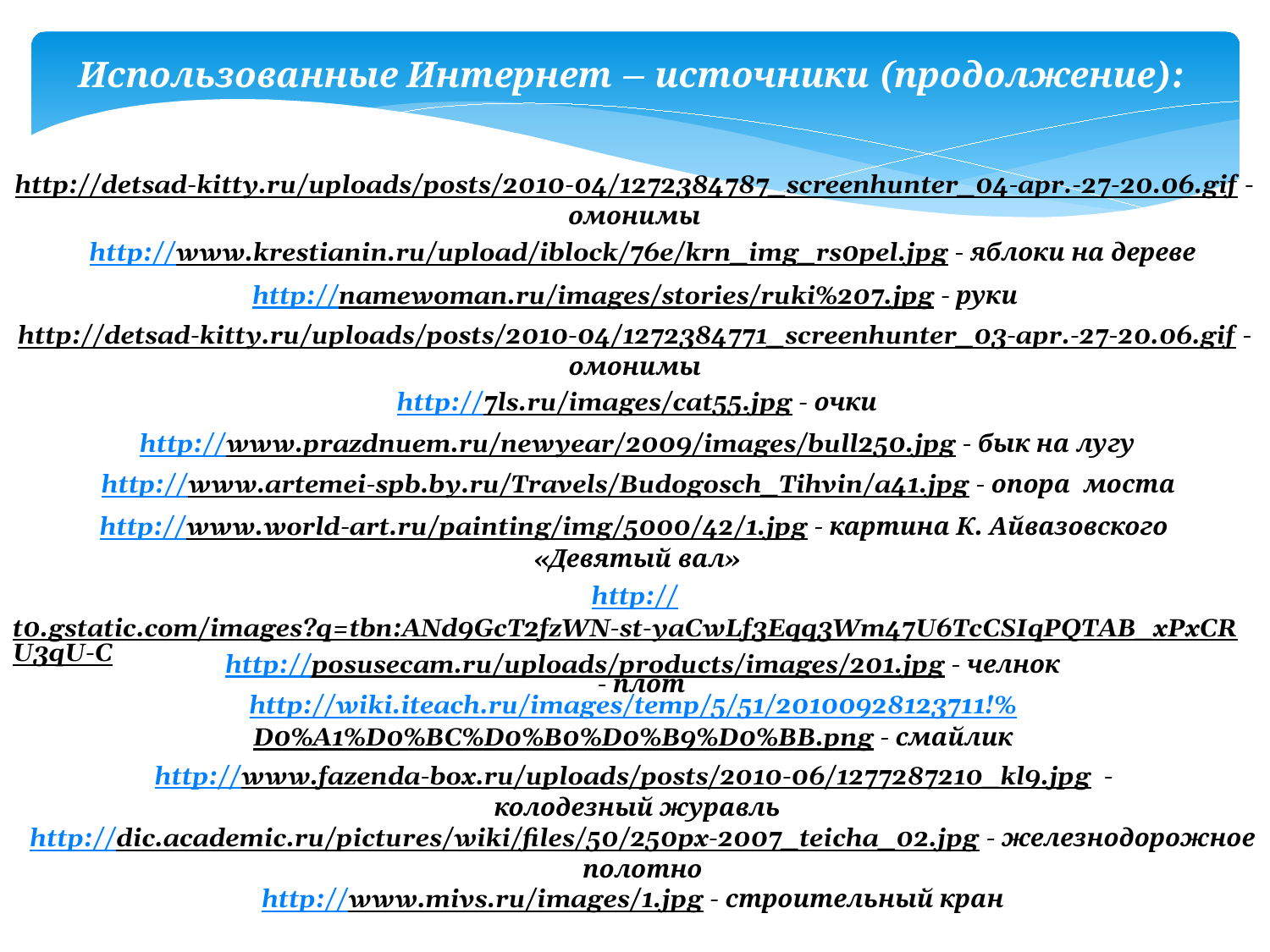

Использованные Интернет – источники (продолжение):
http://detsad-kitty.ru/uploads/posts/2010-04/1272384787_screenhunter_04-apr.-27-20.06.gif - омонимы
http://www.krestianin.ru/upload/iblock/76e/krn_img_rs0pel.jpg - яблоки на дереве
http://namewoman.ru/images/stories/ruki%207.jpg - руки
http://detsad-kitty.ru/uploads/posts/2010-04/1272384771_screenhunter_03-apr.-27-20.06.gif - омонимы
http://7ls.ru/images/cat55.jpg - очки
http://www.prazdnuem.ru/newyear/2009/images/bull250.jpg - бык на лугу
http://www.artemei-spb.by.ru/Travels/Budogosch_Tihvin/a41.jpg - опора  моста
http://www.world-art.ru/painting/img/5000/42/1.jpg - картина К. Айвазовского
«Девятый вал»
http://t0.gstatic.com/images?q=tbn:ANd9GcT2fzWN-st-yaCwLf3Eqq3Wm47U6TcCSIqPQTAB_xPxCRU3qU-C  - плот
http://posusecam.ru/uploads/products/images/201.jpg - челнок
http://wiki.iteach.ru/images/temp/5/51/20100928123711!%D0%A1%D0%BC%D0%B0%D0%B9%D0%BB.png - смайлик
http://www.fazenda-box.ru/uploads/posts/2010-06/1277287210_kl9.jpg  -
колодезный журавль
http://dic.academic.ru/pictures/wiki/files/50/250px-2007_teicha_02.jpg - железнодорожное полотно
http://www.mivs.ru/images/1.jpg - строительный кран